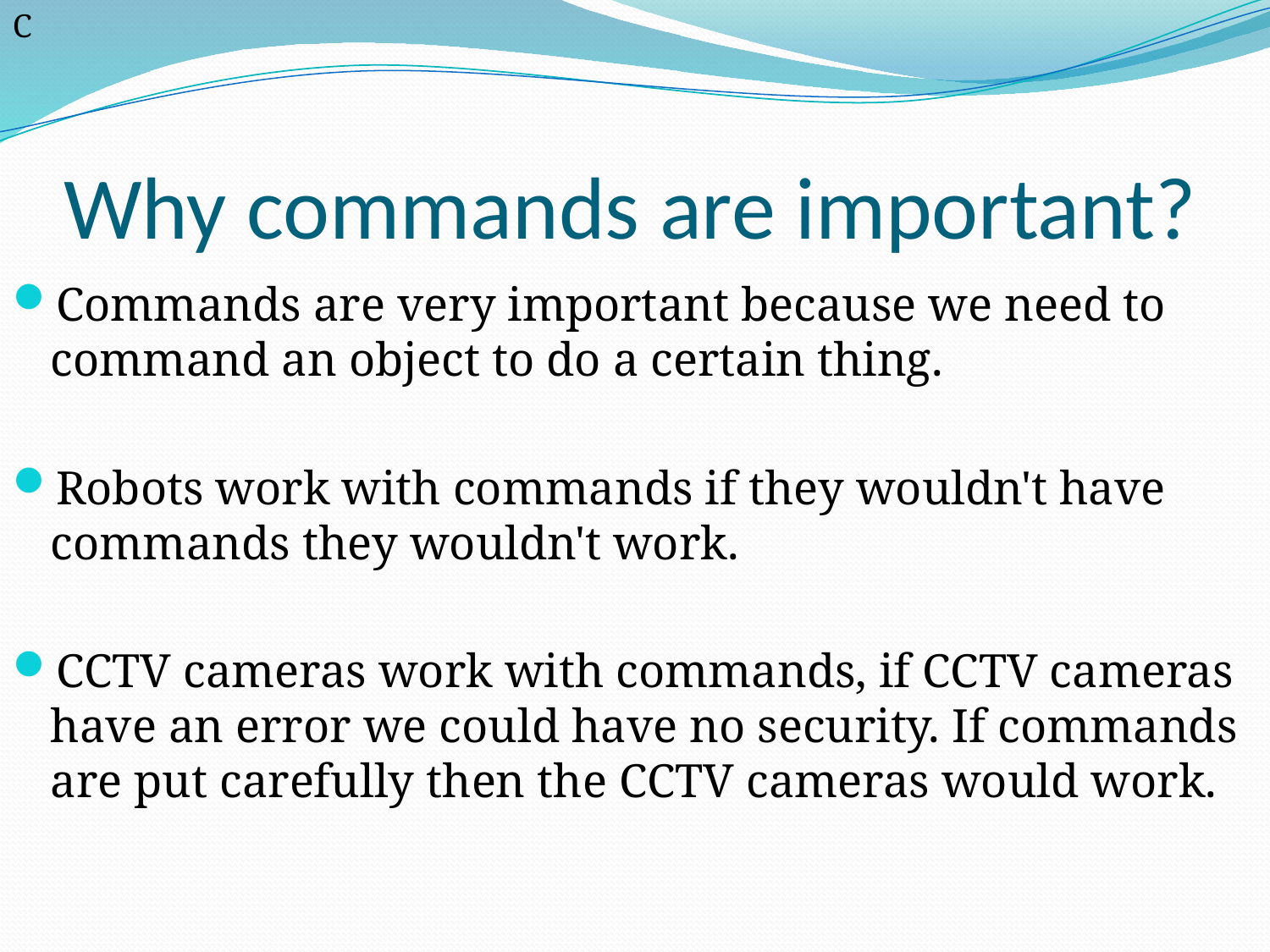

C
# Why commands are important?
Commands are very important because we need to command an object to do a certain thing.

Robots work with commands if they wouldn't have commands they wouldn't work.

CCTV cameras work with commands, if CCTV cameras have an error we could have no security. If commands are put carefully then the CCTV cameras would work.